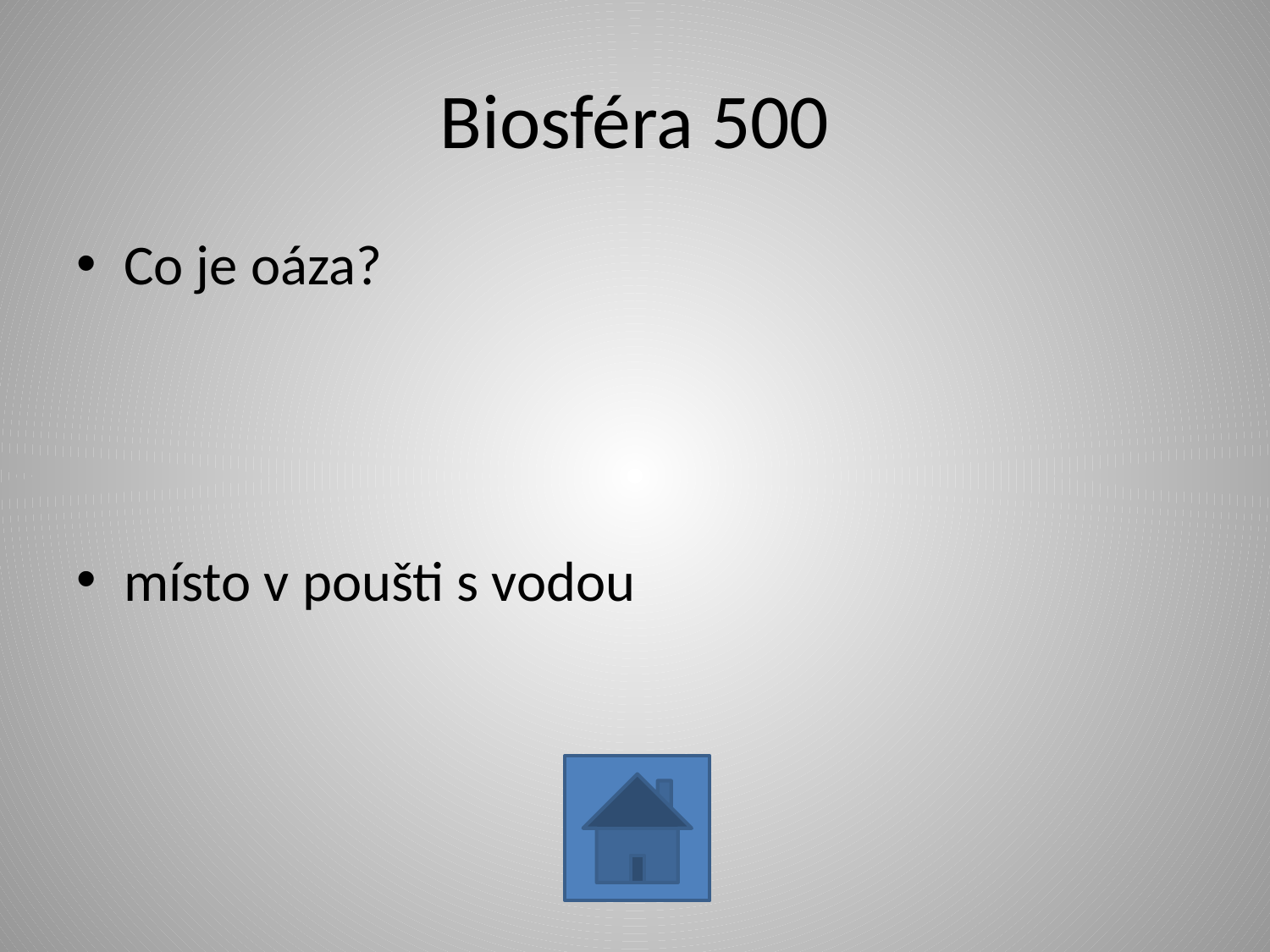

# Biosféra 500
Co je oáza?

místo v poušti s vodou